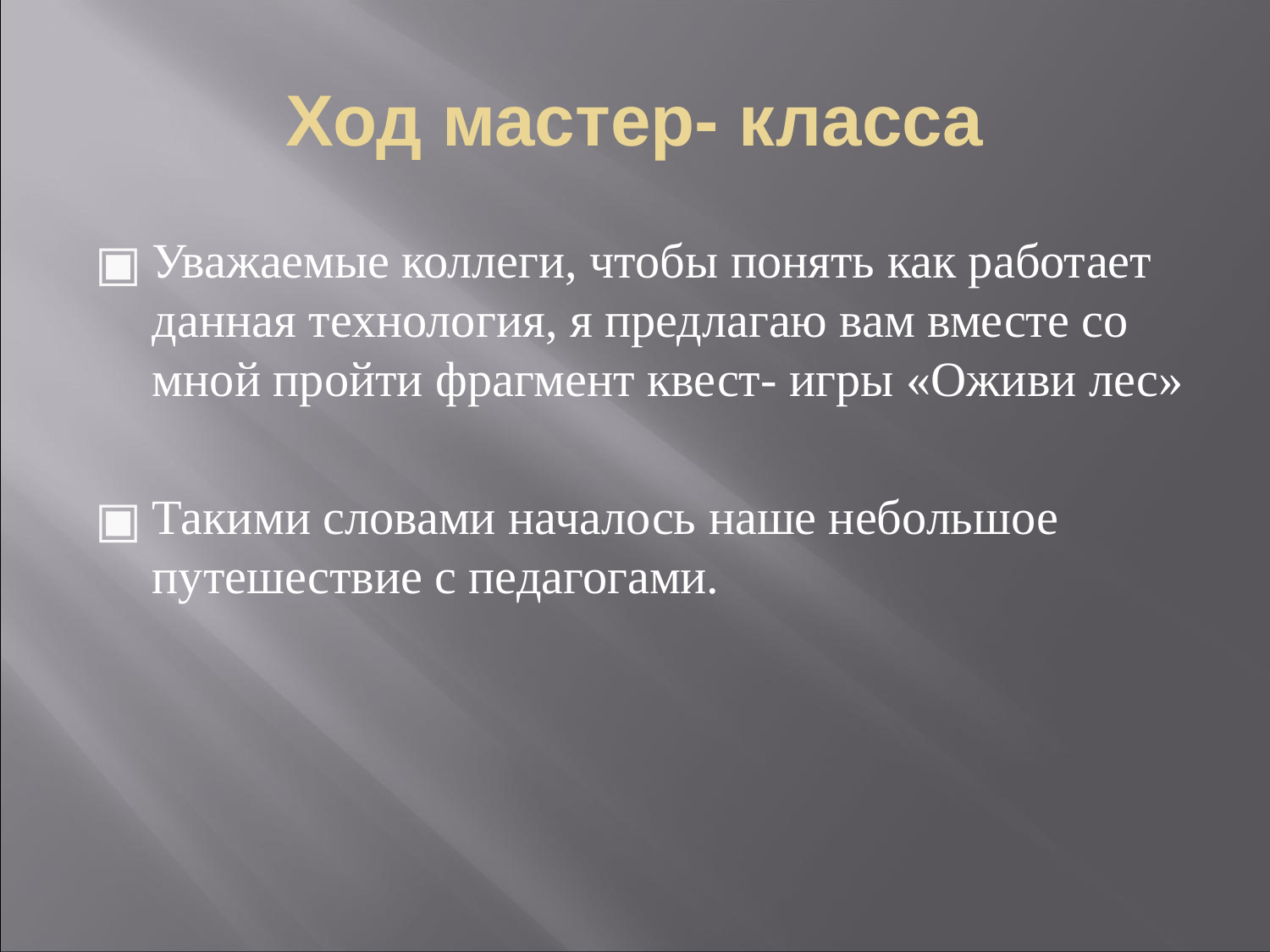

Ход мастер- класса
Уважаемые коллеги, чтобы понять как работает данная технология, я предлагаю вам вместе со мной пройти фрагмент квест- игры «Оживи лес»

Такими словами началось наше небольшое путешествие с педагогами.